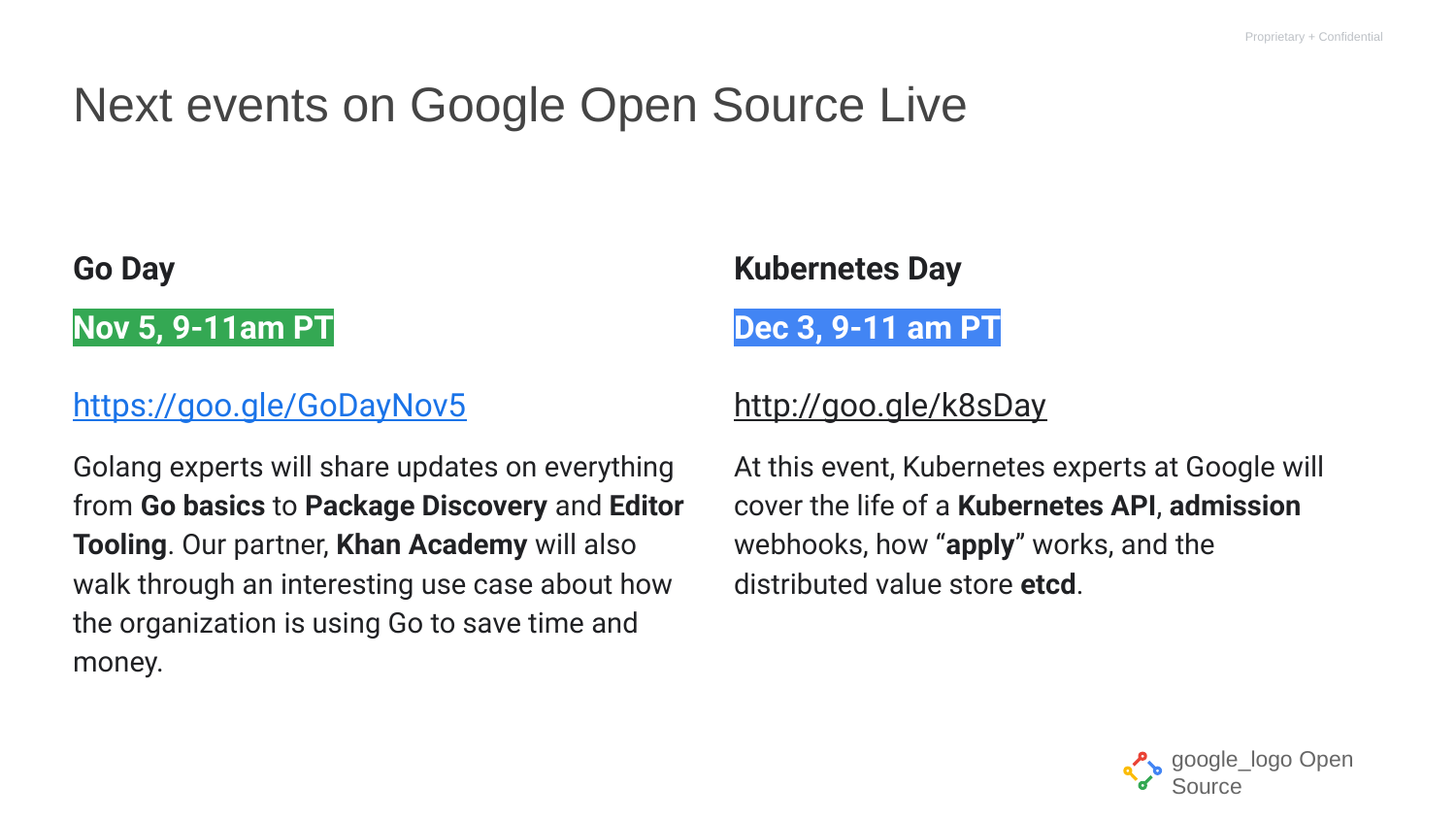

# Next events on Google Open Source Live
Kubernetes Day
Dec 3, 9-11 am PT
http://goo.gle/k8sDay
At this event, Kubernetes experts at Google will cover the life of a Kubernetes API, admission webhooks, how “apply” works, and the distributed value store etcd.
Go Day
Nov 5, 9-11am PT
https://goo.gle/GoDayNov5
Golang experts will share updates on everything from Go basics to Package Discovery and Editor Tooling. Our partner, Khan Academy will also walk through an interesting use case about how the organization is using Go to save time and money.